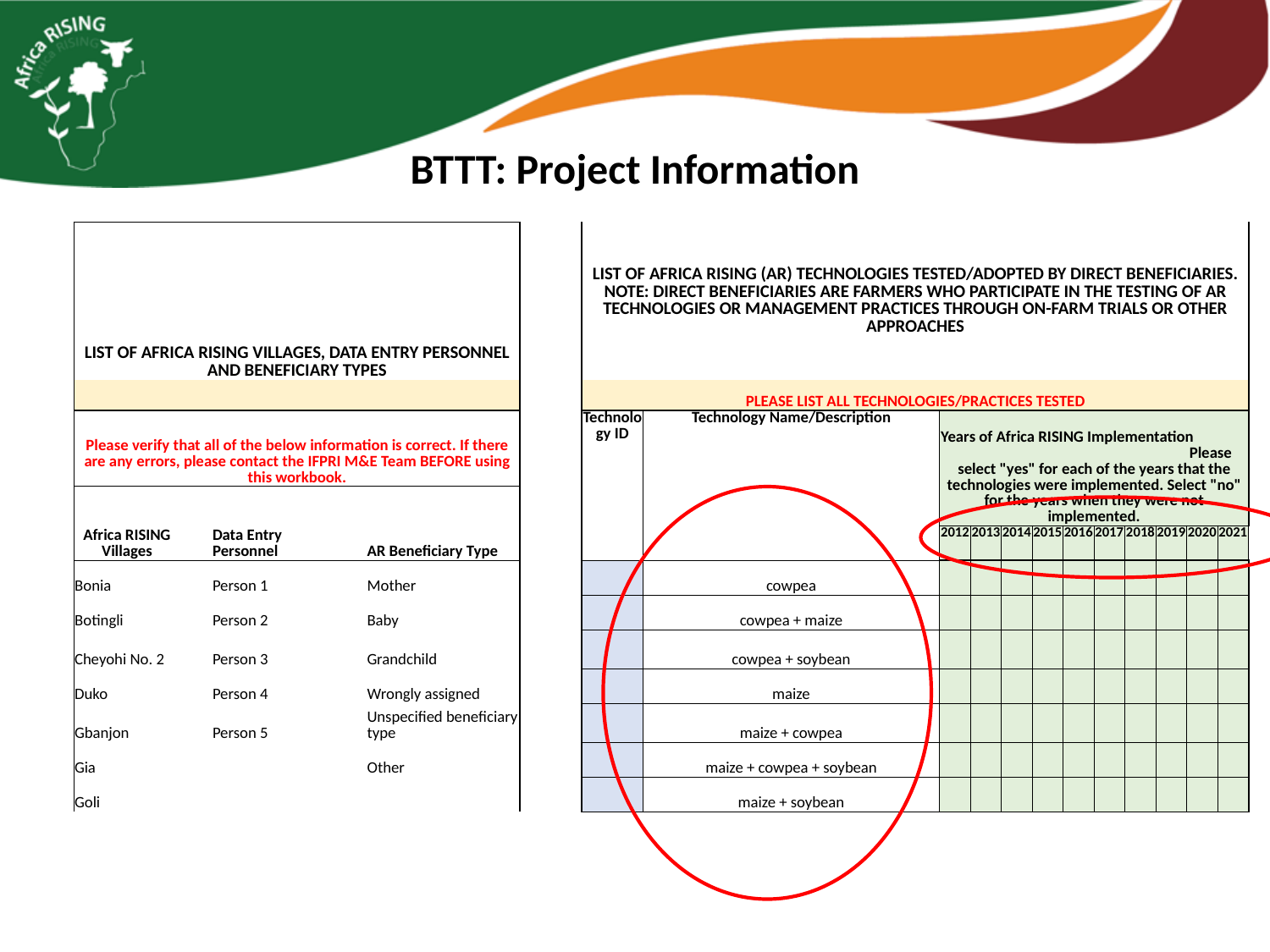

# BTTT: Project Information
| LIST OF AFRICA RISING VILLAGES, DATA ENTRY PERSONNEL AND BENEFICIARY TYPES |  |  |  |  |  | LIST OF AFRICA RISING (AR) TECHNOLOGIES TESTED/ADOPTED BY DIRECT BENEFICIARIES. NOTE: DIRECT BENEFICIARIES ARE FARMERS WHO PARTICIPATE IN THE TESTING OF AR TECHNOLOGIES OR MANAGEMENT PRACTICES THROUGH ON-FARM TRIALS OR OTHER APPROACHES |  |  |  |  |  |  |  |  |  |  |  |
| --- | --- | --- | --- | --- | --- | --- | --- | --- | --- | --- | --- | --- | --- | --- | --- | --- | --- |
|  |  |  |  |  |  | PLEASE LIST ALL TECHNOLOGIES/PRACTICES TESTED |  |  |  |  |  |  |  |  |  |  |  |
| Please verify that all of the below information is correct. If there are any errors, please contact the IFPRI M&E Team BEFORE using this workbook. |  |  |  |  |  | Technology ID | Technology Name/Description | Years of Africa RISING Implementation Please select "yes" for each of the years that the technologies were implemented. Select "no" for the years when they were not implemented. |  |  |  |  |  |  |  |  |  |
| Africa RISING Villages |  | Data Entry Personnel |  | AR Beneficiary Type |  |  |  |  |  |  |  |  |  |  |  |  |  |
| Africa RISING Villages |  | Data Entry Personnel |  | AR Beneficiary Type |  |  |  | 2012 | 2013 | 2014 | 2015 | 2016 | 2017 | 2018 | 2019 | 2020 | 2021 |
| Bonia |  | Person 1 |  | Mother |  |  | cowpea |  |  |  |  |  |  |  |  |  |  |
| Botingli |  | Person 2 |  | Baby |  |  | cowpea + maize |  |  |  |  |  |  |  |  |  |  |
| Cheyohi No. 2 |  | Person 3 |  | Grandchild |  |  | cowpea + soybean |  |  |  |  |  |  |  |  |  |  |
| Duko |  | Person 4 |  | Wrongly assigned |  |  | maize |  |  |  |  |  |  |  |  |  |  |
| Gbanjon |  | Person 5 |  | Unspecified beneficiary type |  |  | maize + cowpea |  |  |  |  |  |  |  |  |  |  |
| Gia |  |  |  | Other |  |  | maize + cowpea + soybean |  |  |  |  |  |  |  |  |  |  |
| Goli |  |  |  |  |  |  | maize + soybean |  |  |  |  |  |  |  |  |  |  |